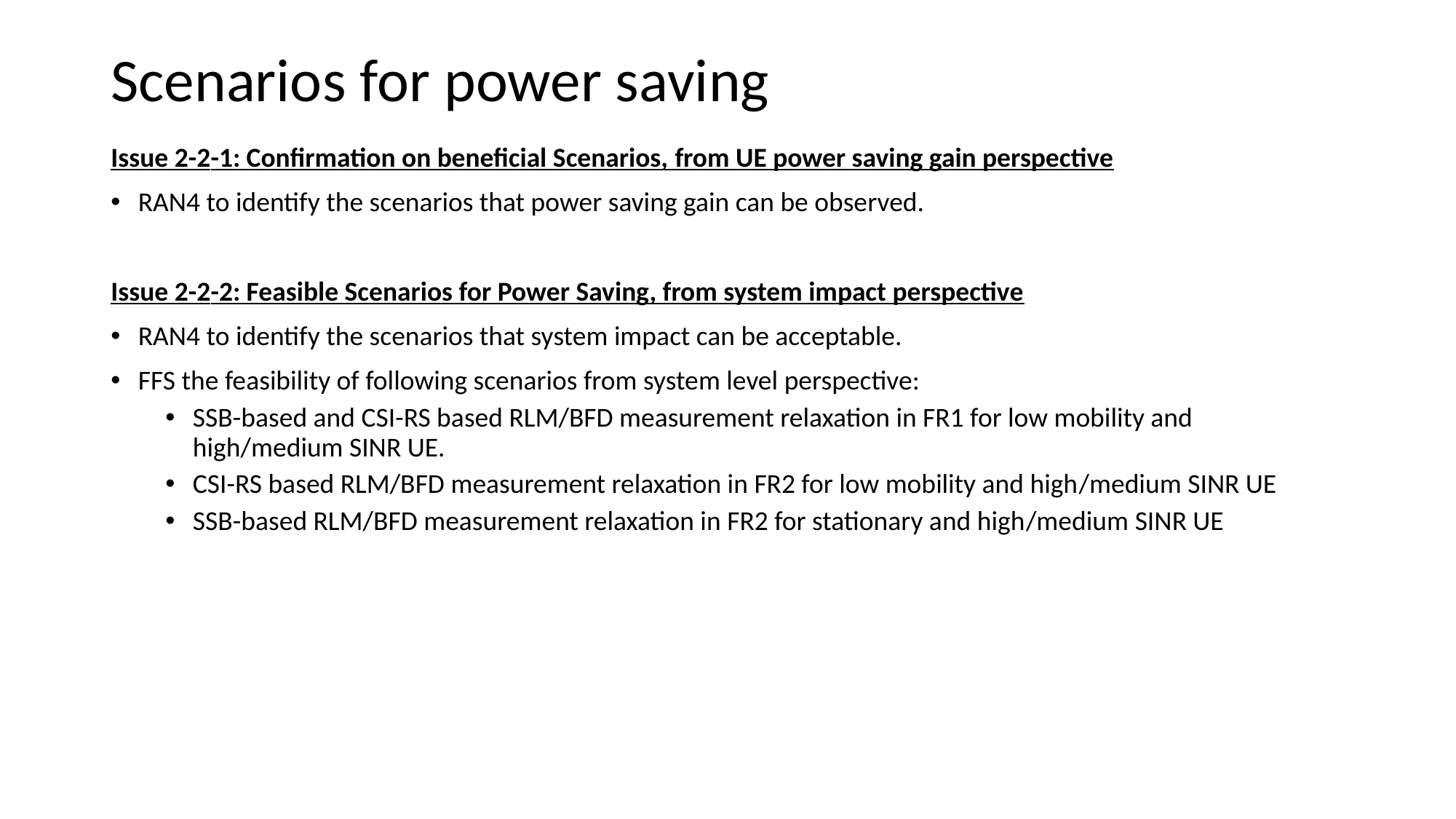

# Scenarios for power saving
Issue 2-2-1: Confirmation on beneficial Scenarios, from UE power saving gain perspective
RAN4 to identify the scenarios that power saving gain can be observed.

Issue 2-2-2: Feasible Scenarios for Power Saving, from system impact perspective
RAN4 to identify the scenarios that system impact can be acceptable.
FFS the feasibility of following scenarios from system level perspective:
SSB-based and CSI-RS based RLM/BFD measurement relaxation in FR1 for low mobility and high/medium SINR UE.
CSI-RS based RLM/BFD measurement relaxation in FR2 for low mobility and high/medium SINR UE
SSB-based RLM/BFD measurement relaxation in FR2 for stationary and high/medium SINR UE